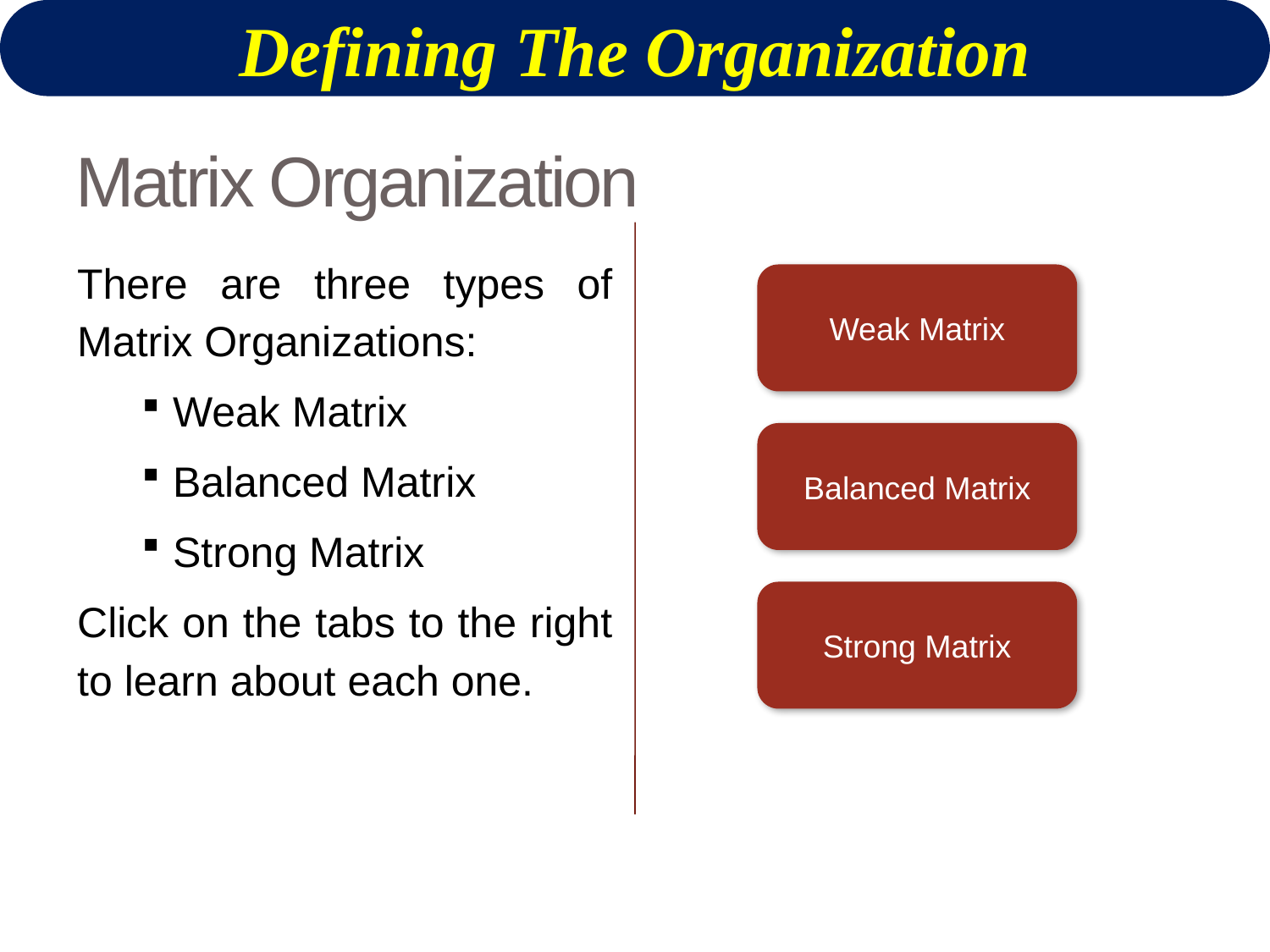

Defining The Organization
Menu
Previous
Next
# Matrix Organization
There are three types of Matrix Organizations:
Weak Matrix
Balanced Matrix
Strong Matrix
Click on the tabs to the right to learn about each one.

Weak Matrix
Balanced Matrix
Strong Matrix